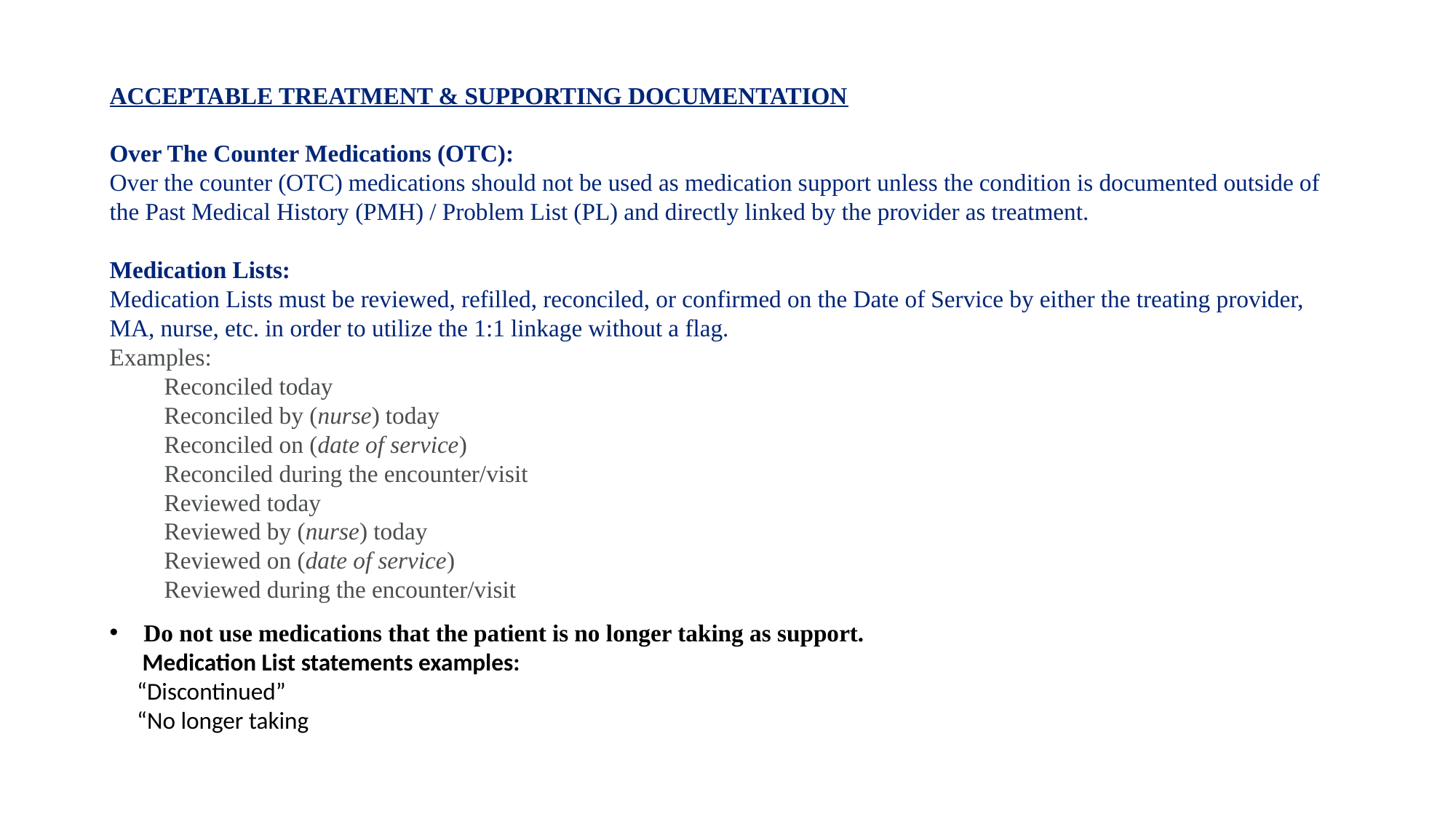

ACCEPTABLE TREATMENT & SUPPORTING DOCUMENTATION

Over The Counter Medications (OTC):
Over the counter (OTC) medications should not be used as medication support unless the condition is documented outside of the Past Medical History (PMH) / Problem List (PL) and directly linked by the provider as treatment.

Medication Lists:
Medication Lists must be reviewed, refilled, reconciled, or confirmed on the Date of Service by either the treating provider, MA, nurse, etc. in order to utilize the 1:1 linkage without a flag.
Examples:
Reconciled today
Reconciled by (nurse) today
Reconciled on (date of service)
Reconciled during the encounter/visit
Reviewed today
Reviewed by (nurse) today
Reviewed on (date of service)
Reviewed during the encounter/visit
Do not use medications that the patient is no longer taking as support.
      Medication List statements examples:
     “Discontinued”
     “No longer taking